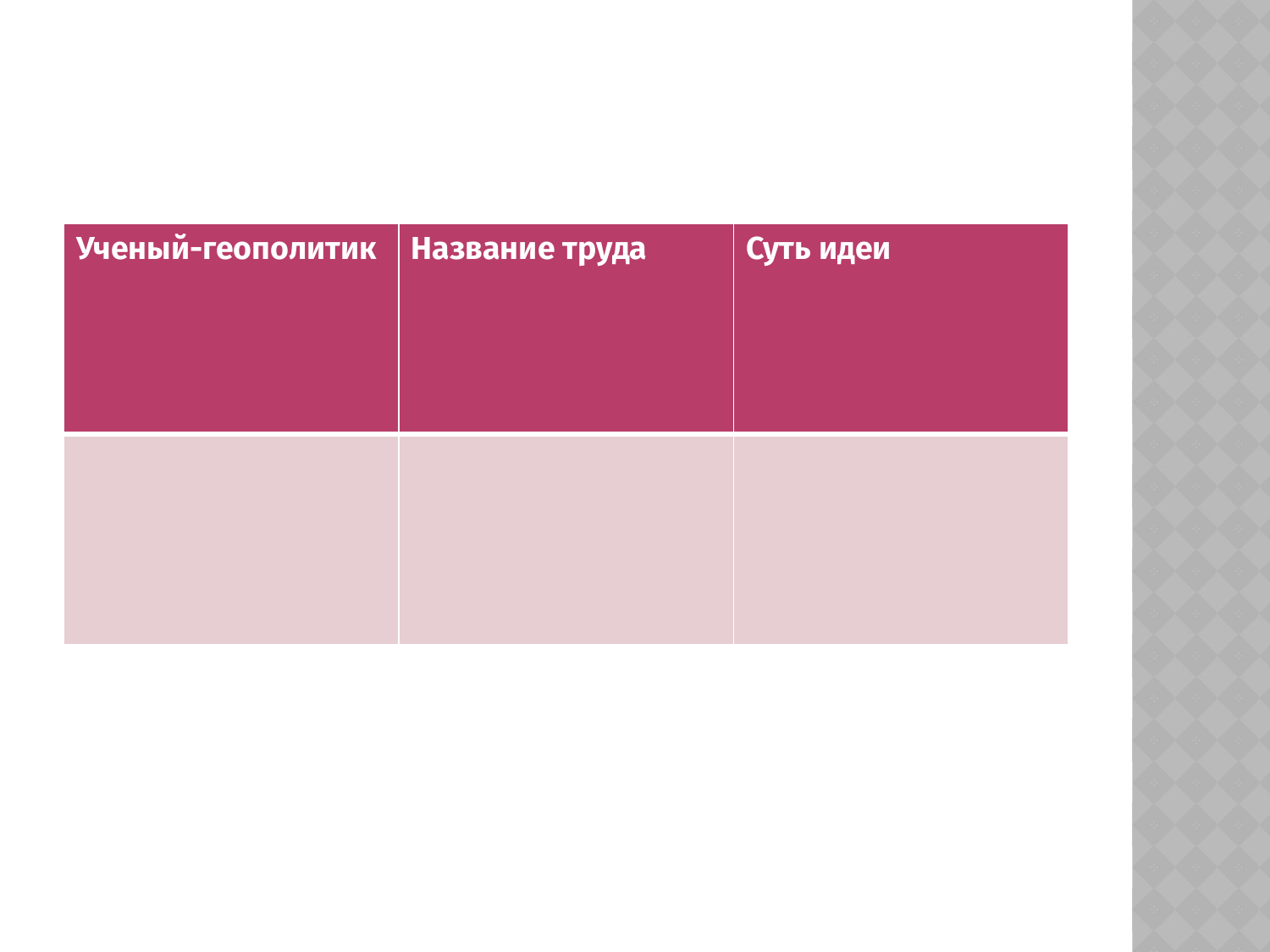

| Ученый-геополитик | Название труда | Суть идеи |
| --- | --- | --- |
|  |  |  |